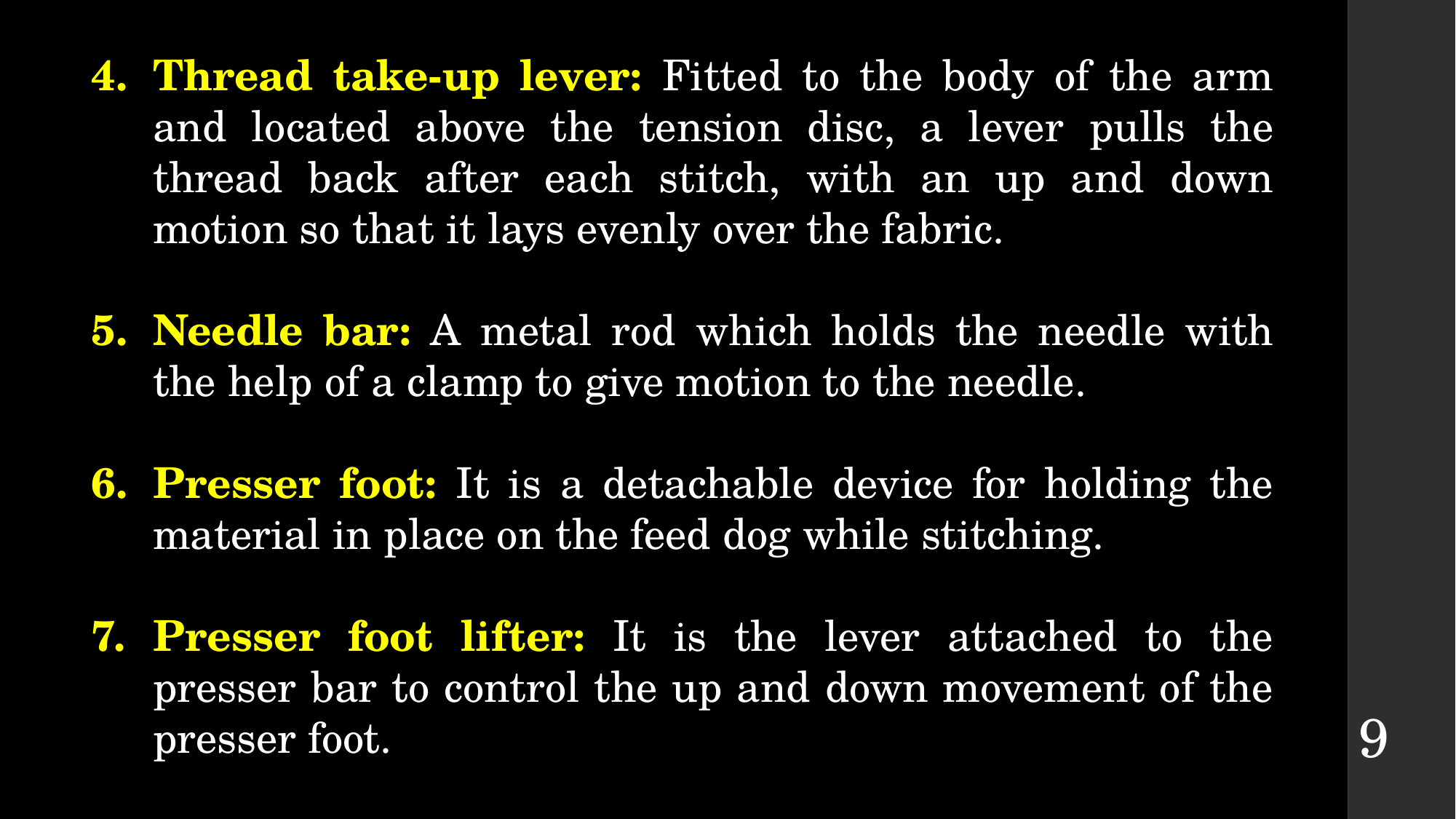

Thread take-up lever: Fitted to the body of the arm and located above the tension disc, a lever pulls the thread back after each stitch, with an up and down motion so that it lays evenly over the fabric.

Needle bar: A metal rod which holds the needle with the help of a clamp to give motion to the needle.

Presser foot: It is a detachable device for holding the material in place on the feed dog while stitching.

Presser foot lifter: It is the lever attached to the presser bar to control the up and down movement of the presser foot.
9